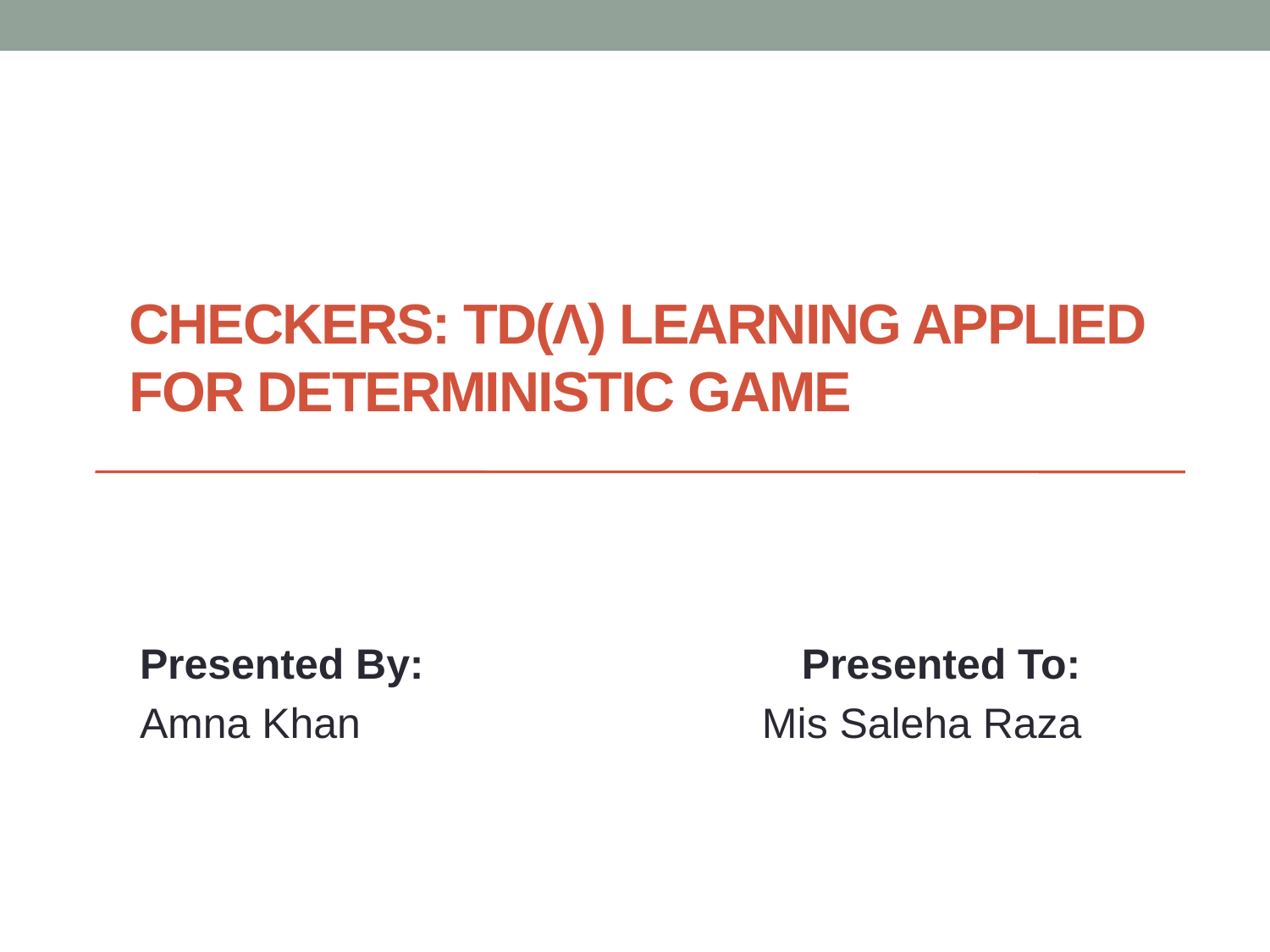

# CHECKERS: TD(λ) LEARNING APPLIED FOR DETERMINISTIC GAME

Presented By:                                Presented To:
Amna Khan                                  Mis Saleha Raza